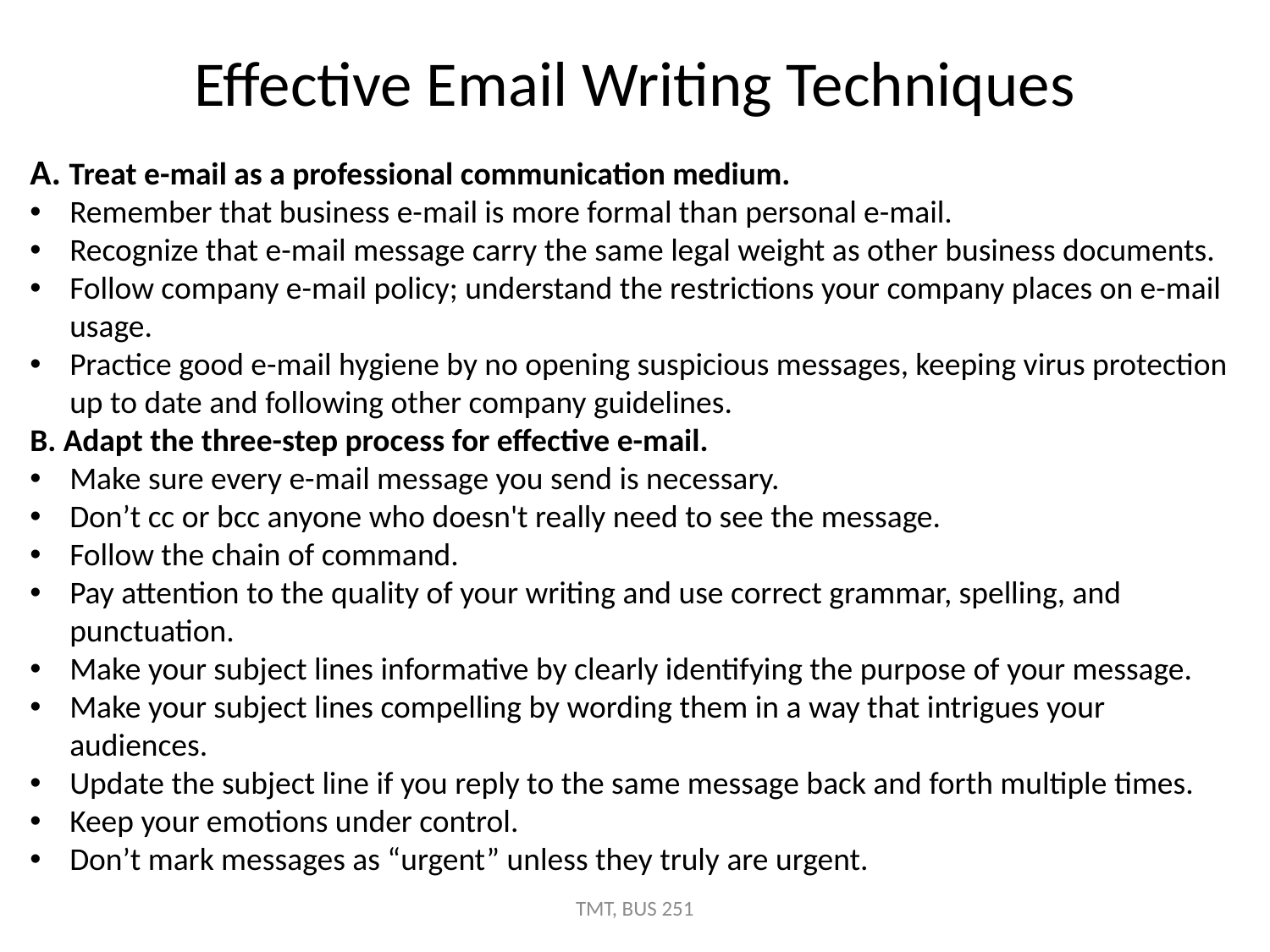

# Effective Email Writing Techniques
A. Treat e-mail as a professional communication medium.
Remember that business e-mail is more formal than personal e-mail.
Recognize that e-mail message carry the same legal weight as other business documents.
Follow company e-mail policy; understand the restrictions your company places on e-mail usage.
Practice good e-mail hygiene by no opening suspicious messages, keeping virus protection up to date and following other company guidelines.
B. Adapt the three-step process for effective e-mail.
Make sure every e-mail message you send is necessary.
Don’t cc or bcc anyone who doesn't really need to see the message.
Follow the chain of command.
Pay attention to the quality of your writing and use correct grammar, spelling, and punctuation.
Make your subject lines informative by clearly identifying the purpose of your message.
Make your subject lines compelling by wording them in a way that intrigues your audiences.
Update the subject line if you reply to the same message back and forth multiple times.
Keep your emotions under control.
Don’t mark messages as “urgent” unless they truly are urgent.
TMT, BUS 251